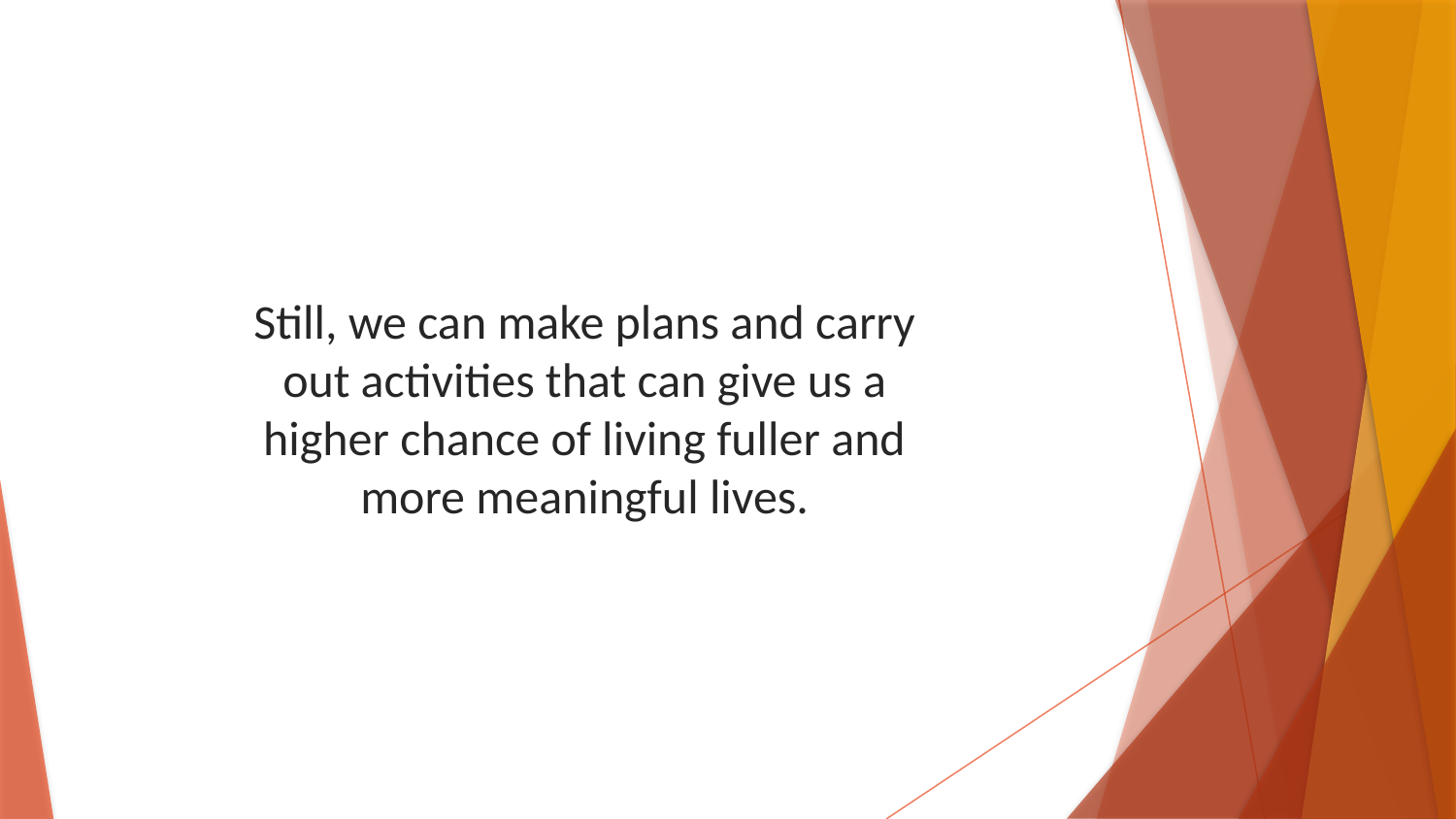

Still, we can make plans and carry out activities that can give us a higher chance of living fuller and more meaningful lives.